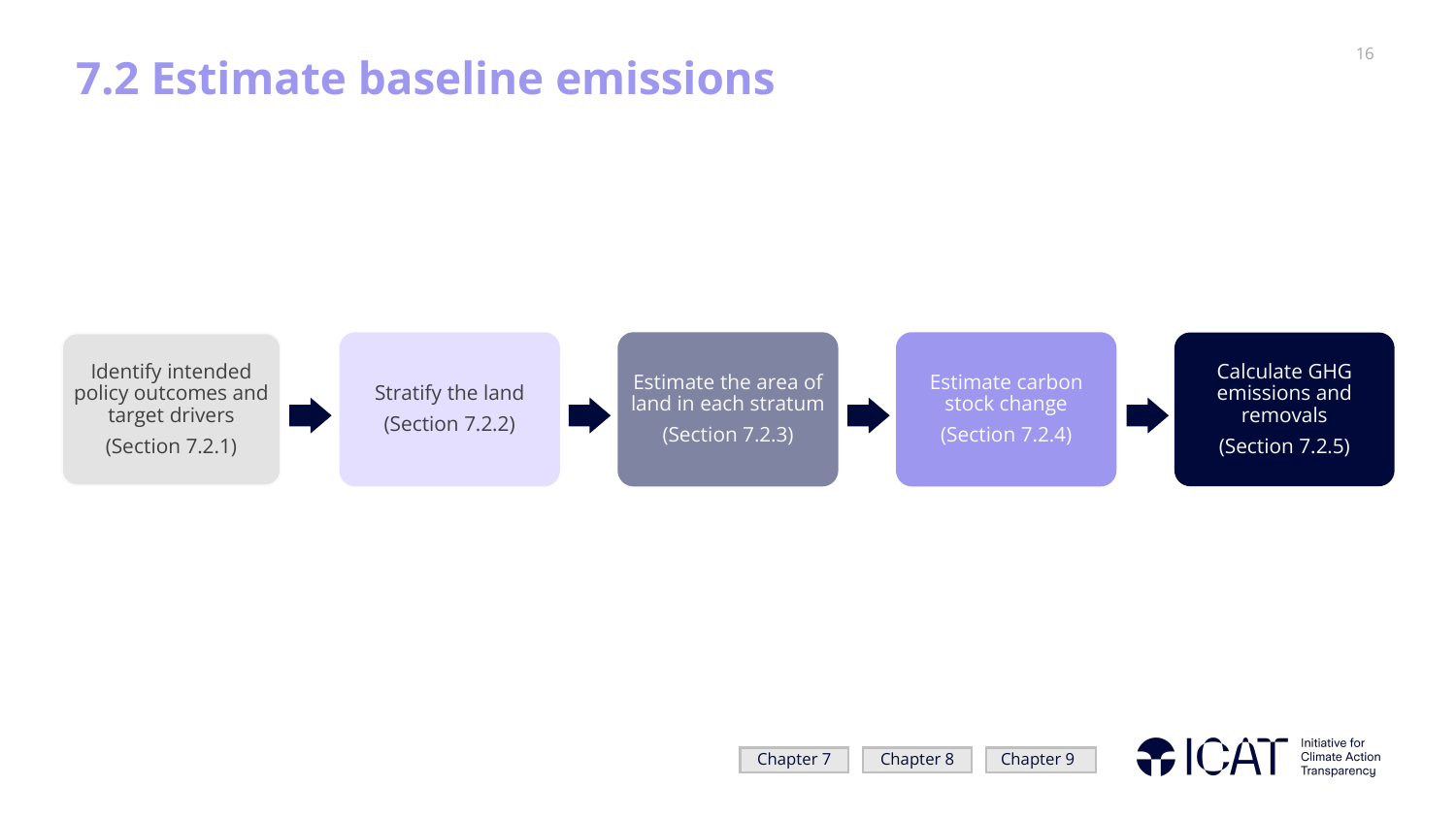

# 7.2 Estimate baseline emissions
Identify intended policy outcomes and target drivers
(Section 7.2.1)
Stratify the land
(Section 7.2.2)
Estimate the area of land in each stratum
(Section 7.2.3)
Estimate carbon stock change
(Section 7.2.4)
Calculate GHG emissions and removals
(Section 7.2.5)

Chapter 7

Chapter 8

Chapter 9